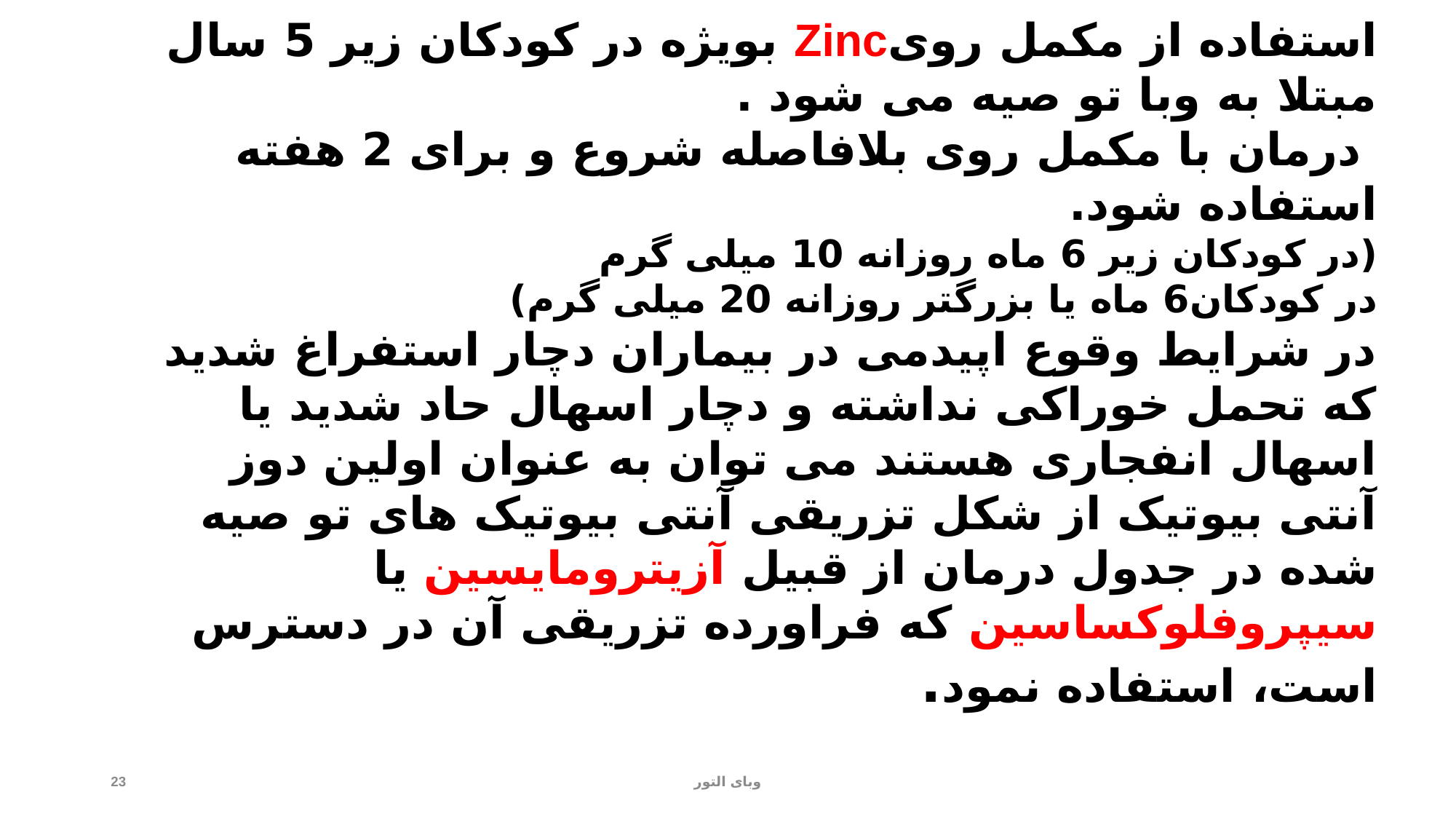

# استفاده از مکمل رویZinc بویژه در کودکان زیر 5 سال مبتلا به وبا تو صیه می شود . درمان با مکمل روی بلافاصله شروع و برای 2 هفته استفاده شود. (در کودکان زیر 6 ماه روزانه 10 میلی گرم در کودکان6 ماه یا بزرگتر روزانه 20 میلی گرم) در شرایط وقوع اپیدمی در بیماران دچار استفراغ شدید که تحمل خوراکی نداشته و دچار اسهال حاد شدید یا اسهال انفجاری هستند می توان به عنوان اولین دوز آنتی بیوتیک از شکل تزریقی آنتی بیوتیک های تو صیه شده در جدول درمان از قبیل آزیترومایسین یا سیپروفلوکساسین که فراورده تزریقی آن در دسترس است، استفاده نمود.
23
وبای التور